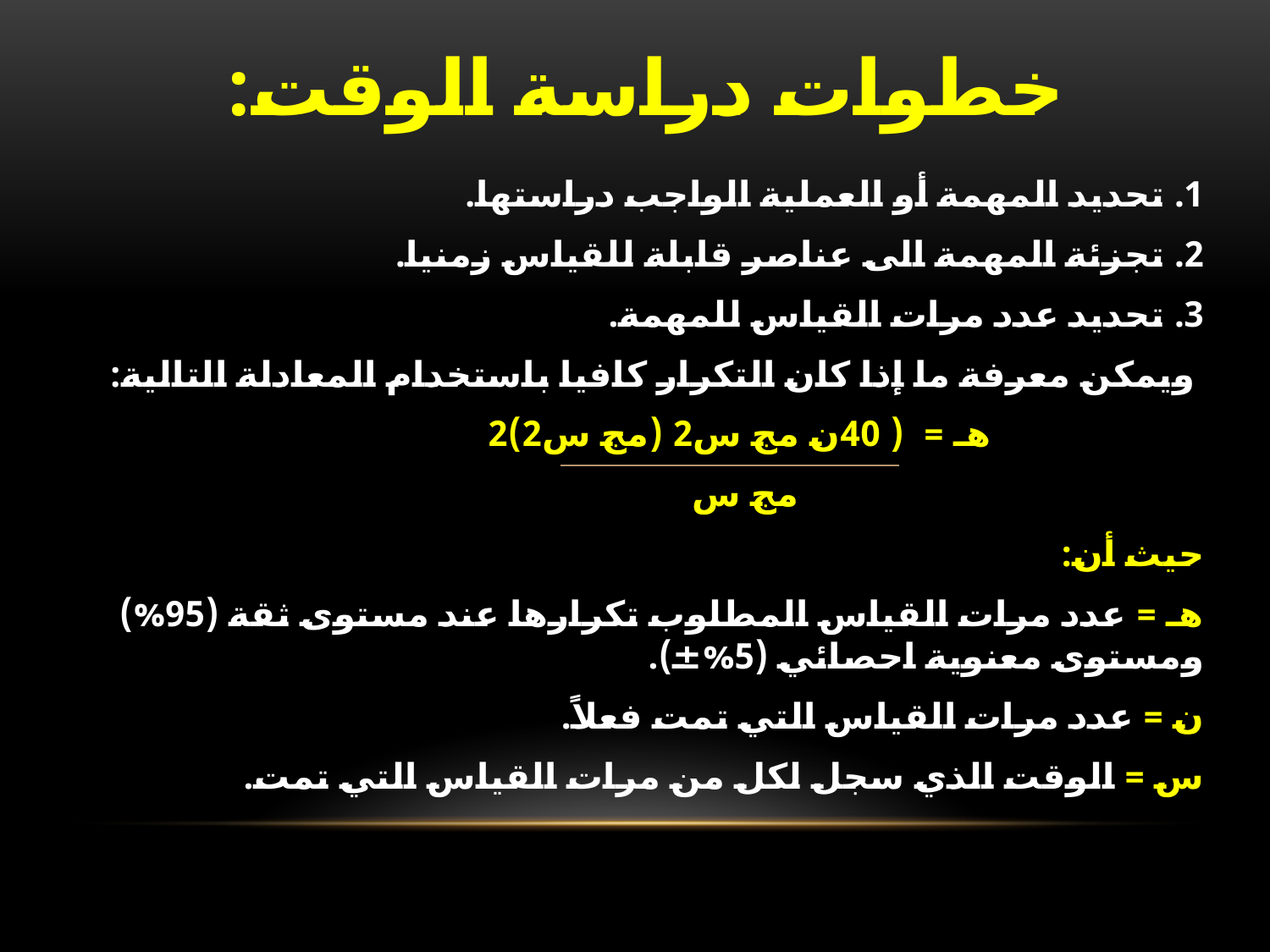

# خطوات دراسة الوقت:
1. تحديد المهمة أو العملية الواجب دراستها.
2. تجزئة المهمة الى عناصر قابلة للقياس زمنيا.
3. تحديد عدد مرات القياس للمهمة.
 ويمكن معرفة ما إذا كان التكرار كافيا باستخدام المعادلة التالية:
                      هـ =  ( 40ن مج س2 (مج س2)2
                                          مج س
حيث أن:
هـ = عدد مرات القياس المطلوب تكرارها عند مستوى ثقة (95%) ومستوى معنوية احصائي (5%±).
ن = عدد مرات القياس التي تمت فعلاً.
س = الوقت الذي سجل لكل من مرات القياس التي تمت.